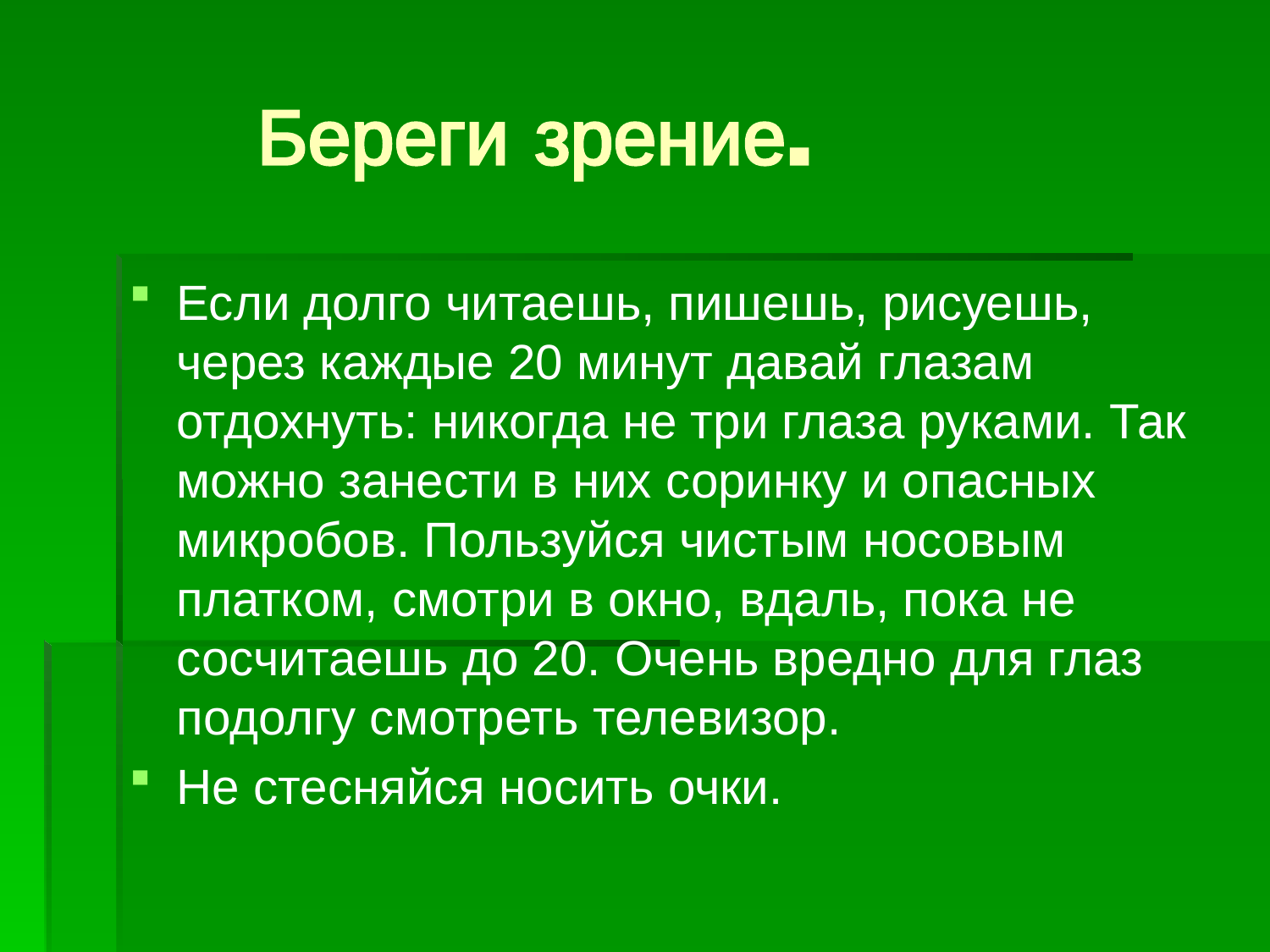

# Береги зрение.
Если долго читаешь, пишешь, рисуешь, через каждые 20 минут давай глазам отдохнуть: никогда не три глаза руками. Так можно занести в них соринку и опасных микробов. Пользуйся чистым носовым платком, смотри в окно, вдаль, пока не сосчитаешь до 20. Очень вредно для глаз подолгу смотреть телевизор.
Не стесняйся носить очки.